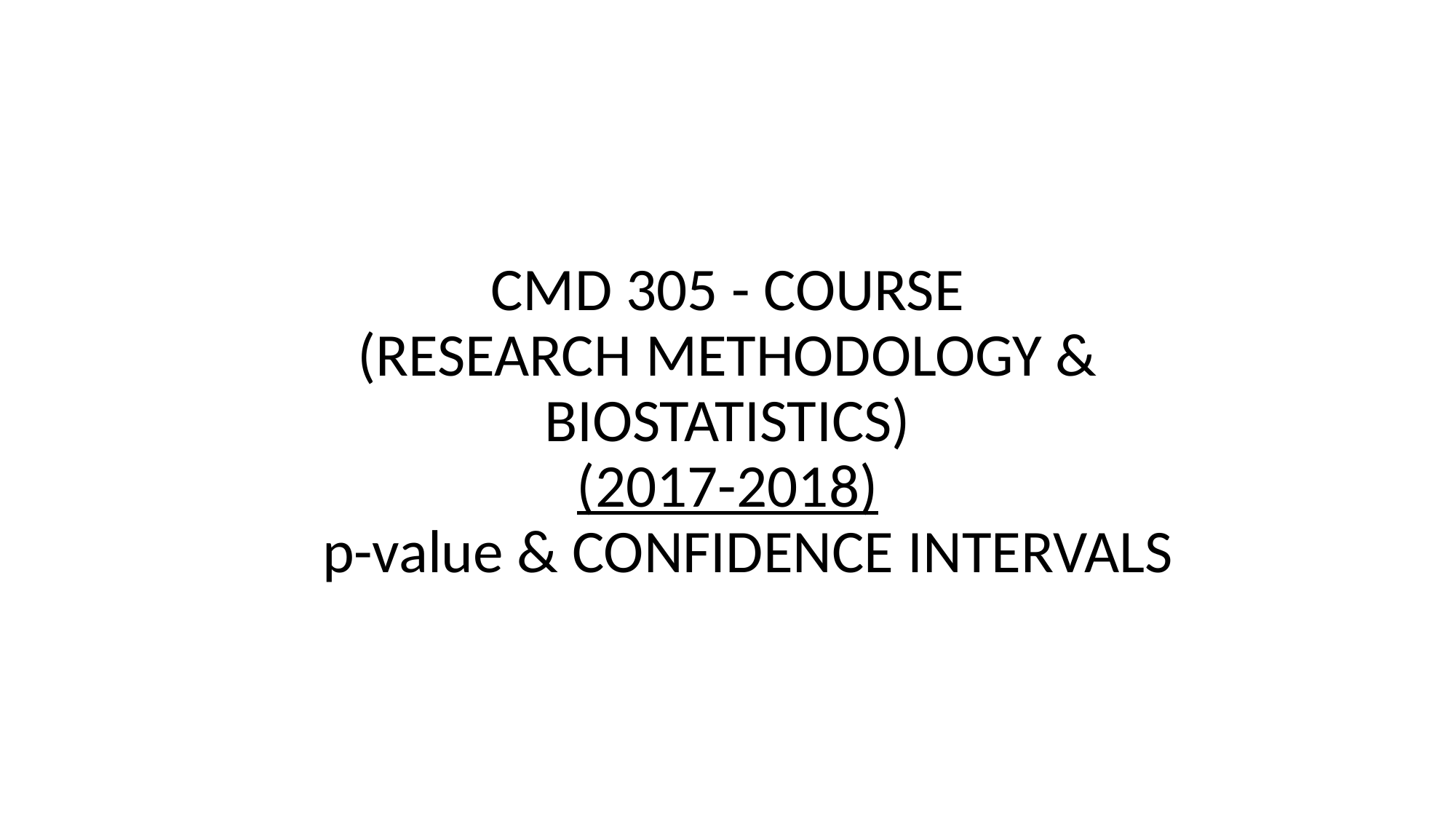

# CMD 305 - COURSE (RESEARCH METHODOLOGY & BIOSTATISTICS) (2017-2018) p-value & CONFIDENCE INTERVALS